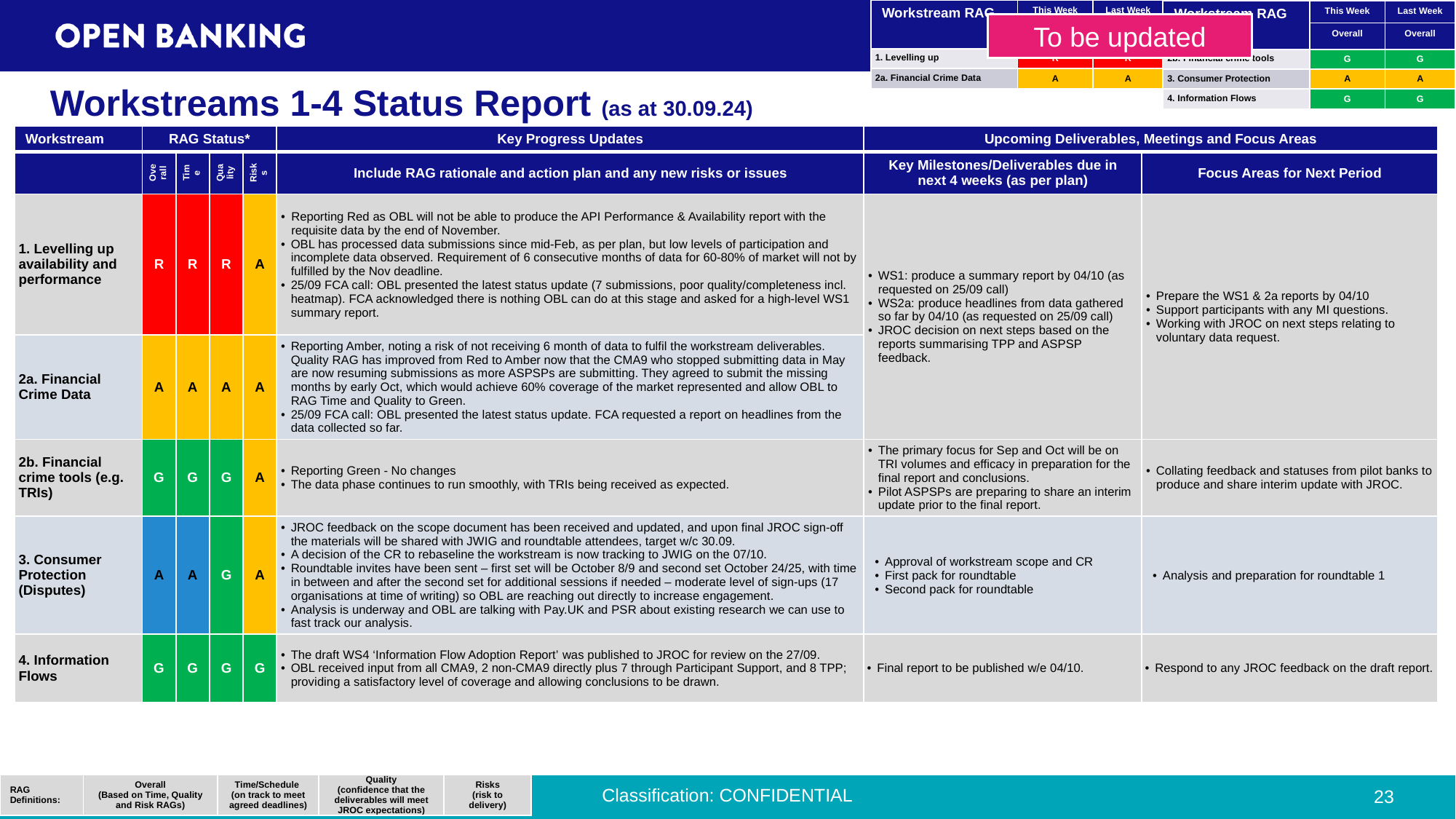

| Workstream RAG | This Week | Last Week |
| --- | --- | --- |
|  | Overall | Overall |
| 1. Levelling up | R | R |
| 2a. Financial Crime Data | A | A |
| Workstream RAG | This Week | Last Week |
| --- | --- | --- |
|  | Overall | Overall |
| 2b. Financial crime tools | G | G |
| 3. Consumer Protection | A | A |
| 4. Information Flows | G | G |
To be updated
# Workstreams 1-4 Status Report (as at 30.09.24)
| Workstream | RAG Status\* |  |  |  | Key Progress Updates | Upcoming Deliverables, Meetings and Focus Areas | Next week |
| --- | --- | --- | --- | --- | --- | --- | --- |
|  | Overall | Time | Quality | Risks | Include RAG rationale and action plan and any new risks or issues | Key Milestones/Deliverables due in next 4 weeks (as per plan) | Focus Areas for Next Period |
| 1. Levelling up availability and performance | R | R | R | A | Reporting Red as OBL will not be able to produce the API Performance & Availability report with the requisite data by the end of November. OBL has processed data submissions since mid-Feb, as per plan, but low levels of participation and incomplete data observed. Requirement of 6 consecutive months of data for 60-80% of market will not by fulfilled by the Nov deadline. 25/09 FCA call: OBL presented the latest status update (7 submissions, poor quality/completeness incl. heatmap). FCA acknowledged there is nothing OBL can do at this stage and asked for a high-level WS1 summary report. | WS1: produce a summary report by 04/10 (as requested on 25/09 call) WS2a: produce headlines from data gathered so far by 04/10 (as requested on 25/09 call) JROC decision on next steps based on the reports summarising TPP and ASPSP feedback. | Prepare the WS1 & 2a reports by 04/10 Support participants with any MI questions. Working with JROC on next steps relating to voluntary data request. |
| 2a. Financial Crime Data | A | A | A | A | Reporting Amber, noting a risk of not receiving 6 month of data to fulfil the workstream deliverables. Quality RAG has improved from Red to Amber now that the CMA9 who stopped submitting data in May are now resuming submissions as more ASPSPs are submitting. They agreed to submit the missing months by early Oct, which would achieve 60% coverage of the market represented and allow OBL to RAG Time and Quality to Green. 25/09 FCA call: OBL presented the latest status update. FCA requested a report on headlines from the data collected so far. |  |  |
| 2b. Financial crime tools (e.g. TRIs) | G | G | G | A | Reporting Green - No changes The data phase continues to run smoothly, with TRIs being received as expected. | The primary focus for Sep and Oct will be on TRI volumes and efficacy in preparation for the final report and conclusions. Pilot ASPSPs are preparing to share an interim update prior to the final report. | Collating feedback and statuses from pilot banks to produce and share interim update with JROC. |
| 3. Consumer Protection (Disputes) | A | A | G | A | JROC feedback on the scope document has been received and updated, and upon final JROC sign-off the materials will be shared with JWIG and roundtable attendees, target w/c 30.09. A decision of the CR to rebaseline the workstream is now tracking to JWIG on the 07/10. Roundtable invites have been sent – first set will be October 8/9 and second set October 24/25, with time in between and after the second set for additional sessions if needed – moderate level of sign-ups (17 organisations at time of writing) so OBL are reaching out directly to increase engagement. Analysis is underway and OBL are talking with Pay.UK and PSR about existing research we can use to fast track our analysis. | Approval of workstream scope and CR First pack for roundtable Second pack for roundtable | Analysis and preparation for roundtable 1 |
| 4. Information Flows | G | G | G | G | The draft WS4 ‘Information Flow Adoption Report’ was published to JROC for review on the 27/09. OBL received input from all CMA9, 2 non-CMA9 directly plus 7 through Participant Support, and 8 TPP; providing a satisfactory level of coverage and allowing conclusions to be drawn. | Final report to be published w/e 04/10. | Respond to any JROC feedback on the draft report. |
Classification: CONFIDENTIAL
| RAG Definitions: | Overall (Based on Time, Quality and Risk RAGs) | Time/Schedule (on track to meet agreed deadlines) | Quality (confidence that the deliverables will meet JROC expectations) | Risks (risk to delivery) |
| --- | --- | --- | --- | --- |
23